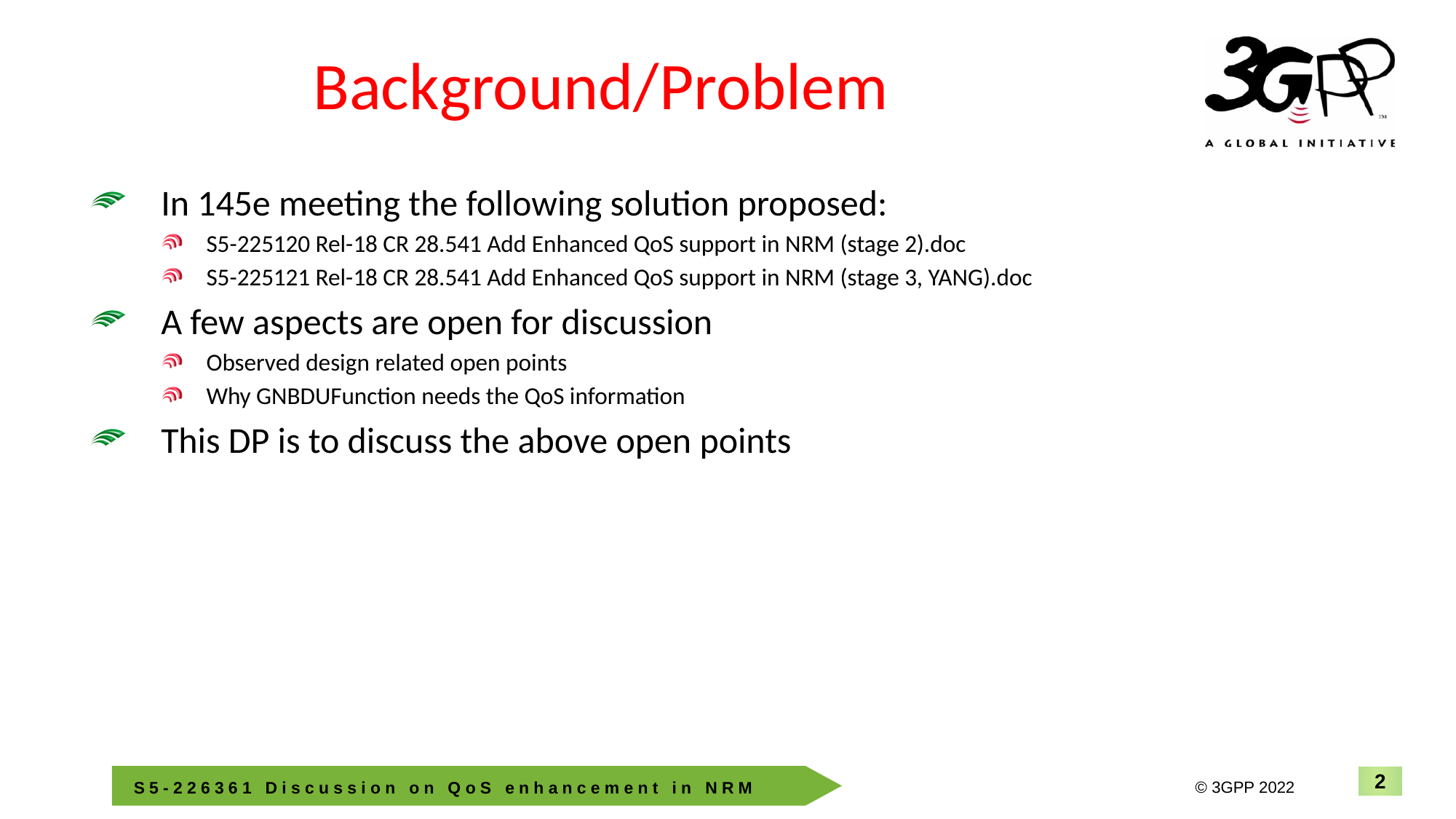

# Background/Problem
In 145e meeting the following solution proposed:
S5-225120 Rel-18 CR 28.541 Add Enhanced QoS support in NRM (stage 2).doc
S5-225121 Rel-18 CR 28.541 Add Enhanced QoS support in NRM (stage 3, YANG).doc
A few aspects are open for discussion
Observed design related open points
Why GNBDUFunction needs the QoS information
This DP is to discuss the above open points